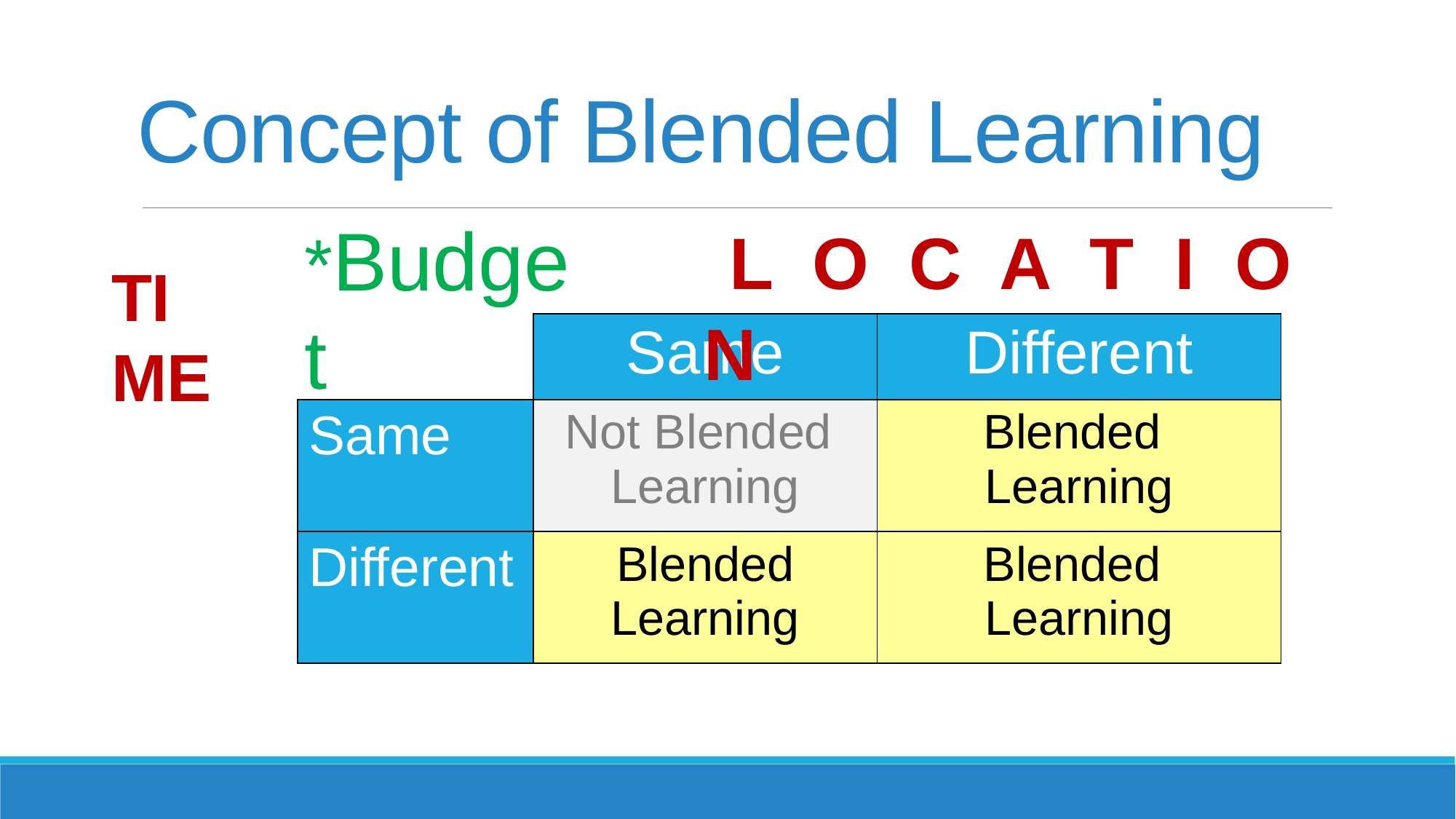

# Concept of Blended Learning
 L  O  C  A  T  I  O  N
*Budget
TIME
|  | Same | Different |
| --- | --- | --- |
| Same | Not Blended Learning | Blended Learning |
| Different | Blended Learning | Blended Learning |